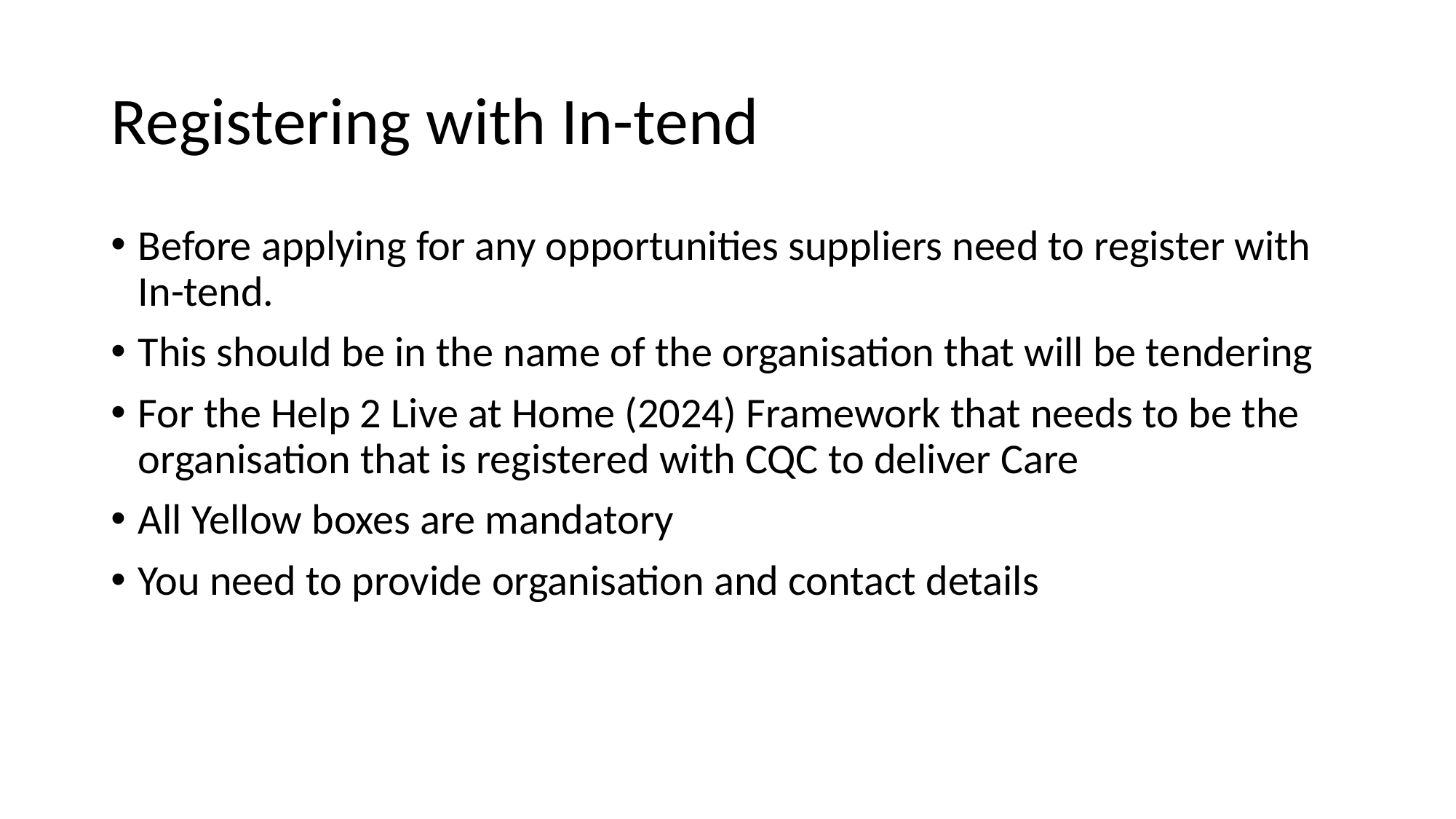

# Registering with In-tend
Before applying for any opportunities suppliers need to register with In-tend.
This should be in the name of the organisation that will be tendering
For the Help 2 Live at Home (2024) Framework that needs to be the organisation that is registered with CQC to deliver Care
All Yellow boxes are mandatory
You need to provide organisation and contact details